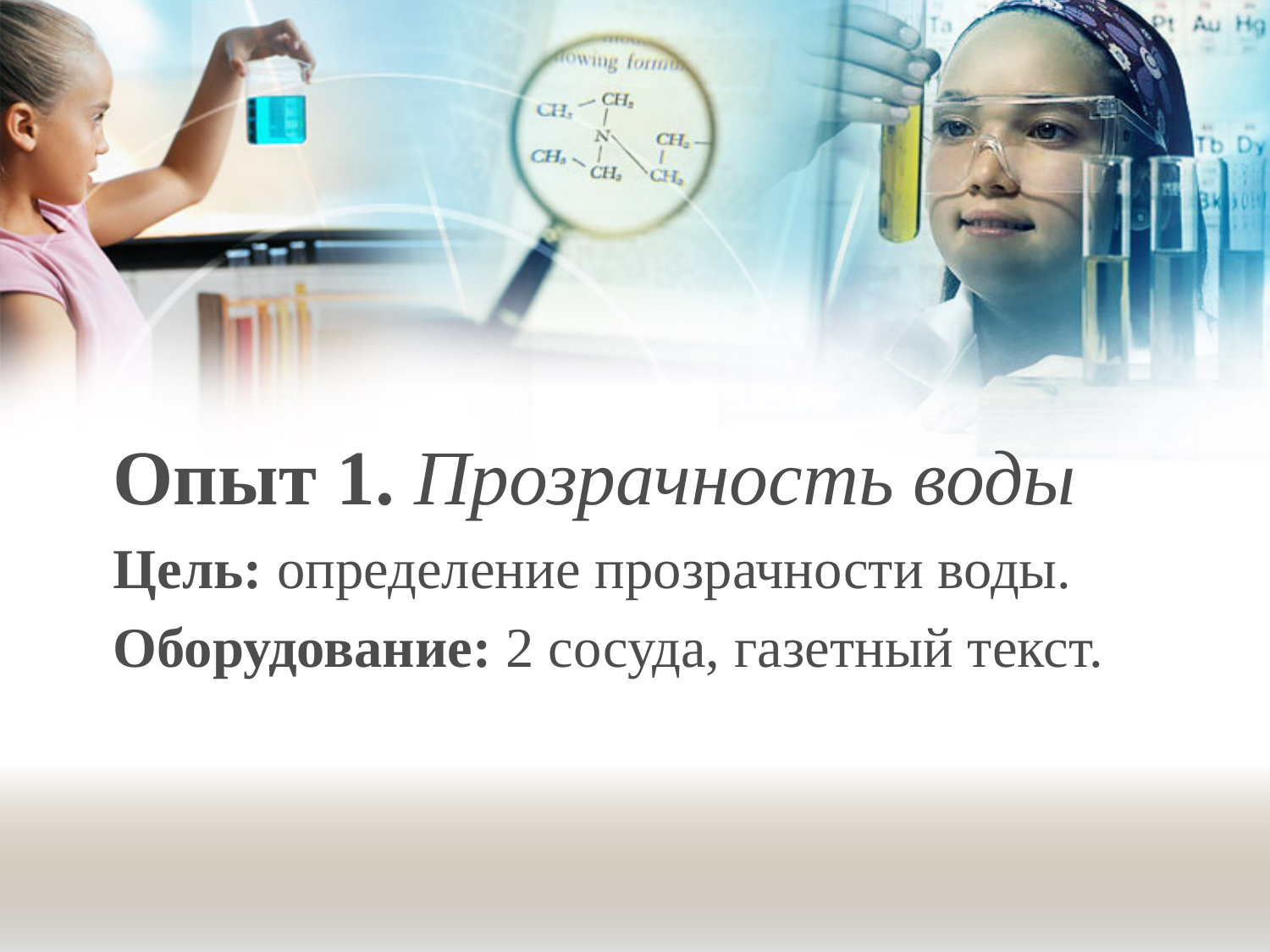

Опыт 1. Прозрачность воды
Цель: определение прозрачности воды.
Оборудование: 2 сосуда, газетный текст.

#